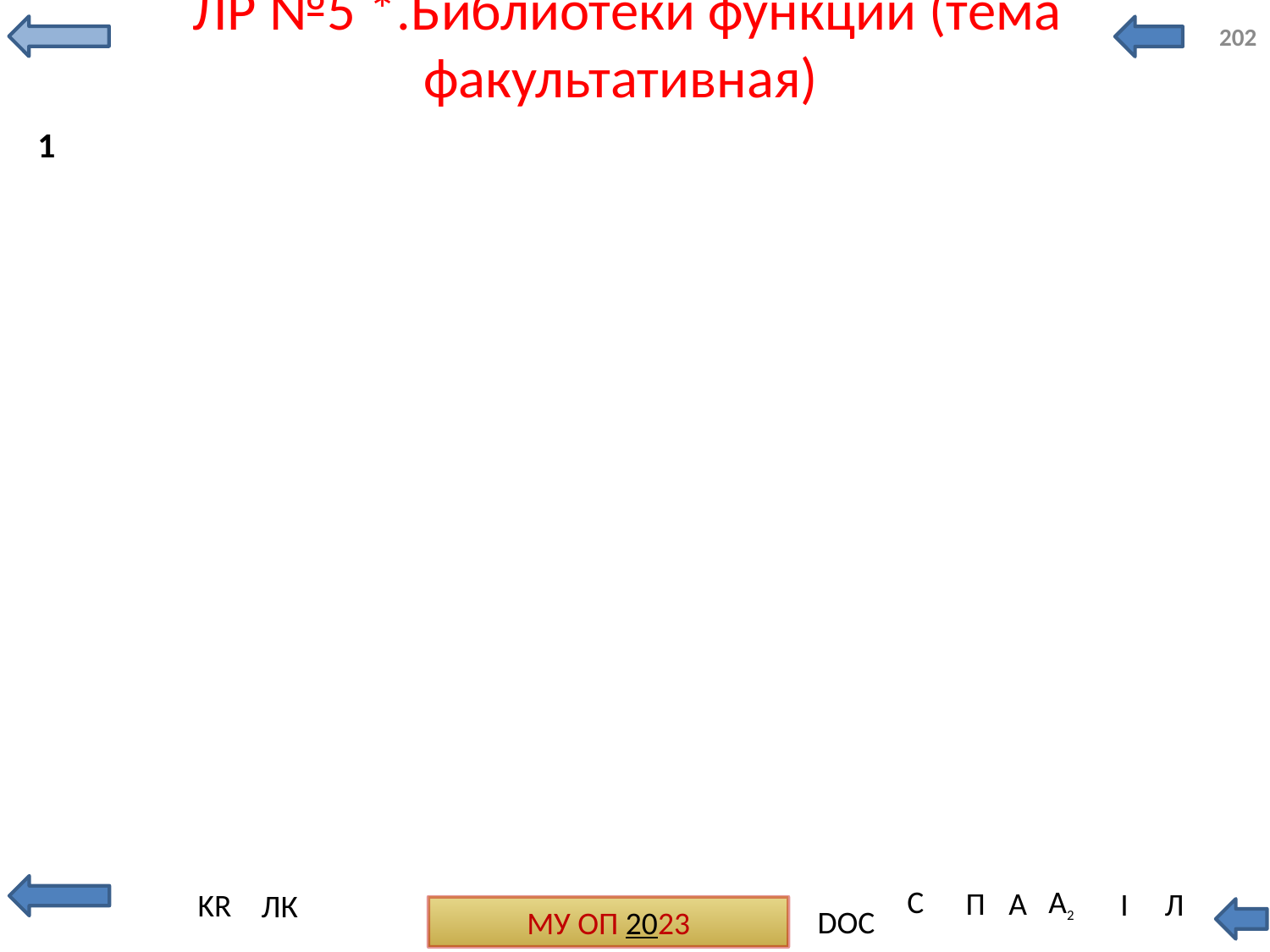

# ЛР №5 *.Библиотеки функций (тема факультативная)
202
1